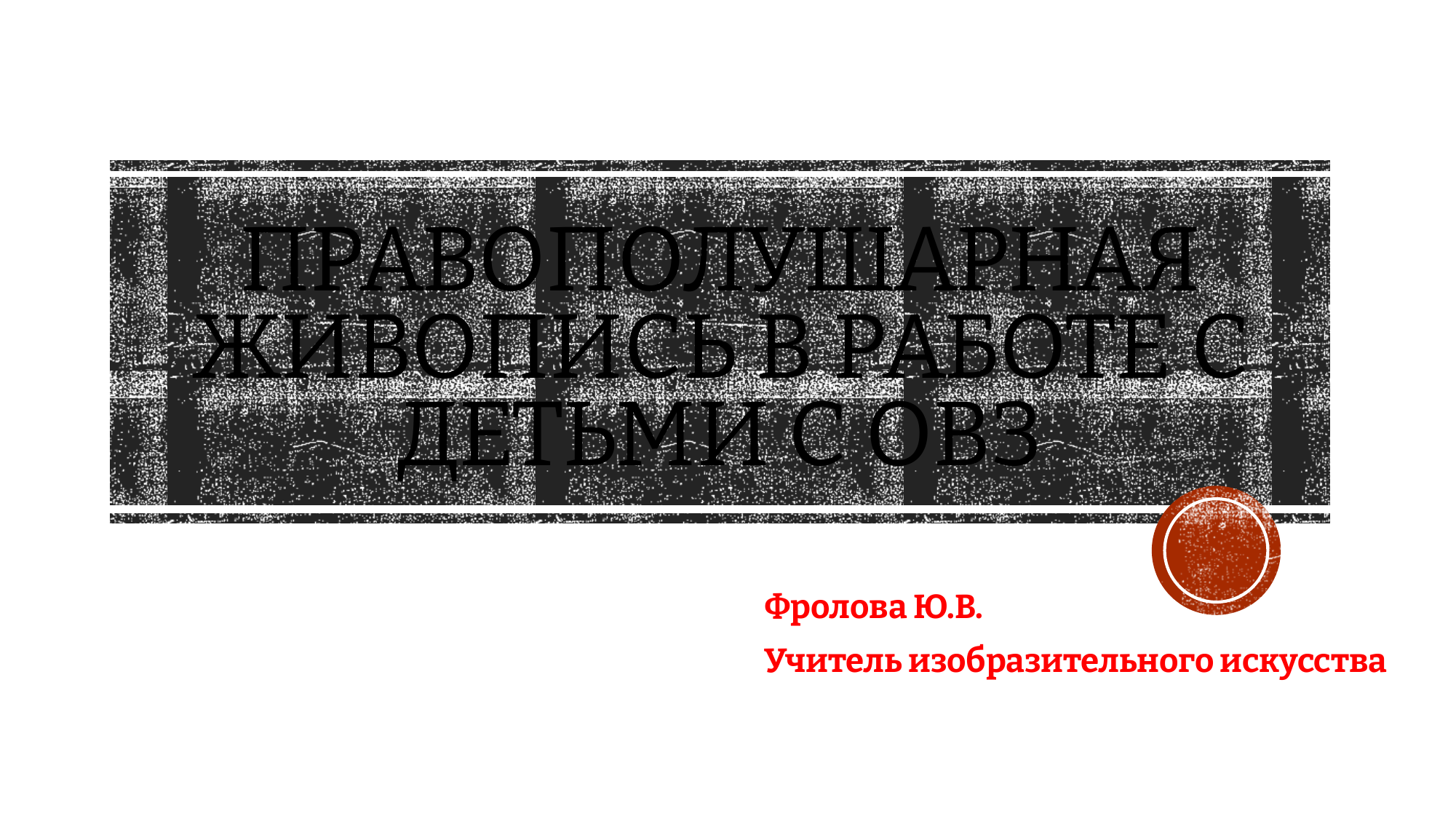

# Правополушарная живопись в работе с детьми с овз
Фролова Ю.В.
Учитель изобразительного искусства